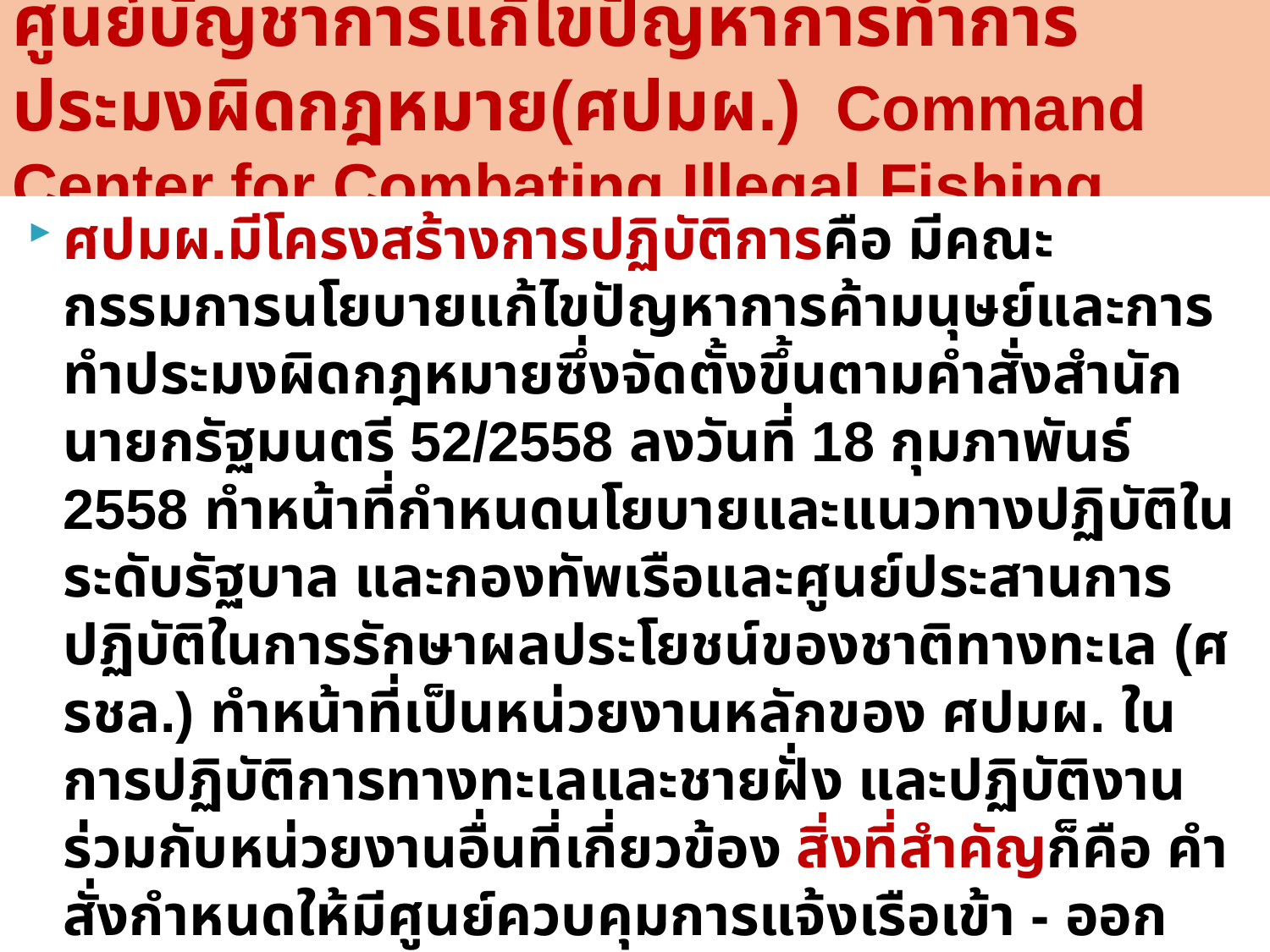

# ศูนย์บัญชาการแก้ไขปัญหาการทำการประมงผิดกฎหมาย(ศปมผ.)  Command Center for Combating Illegal Fishing

ศปมผ.มีโครงสร้างการปฏิบัติการคือ มีคณะกรรมการนโยบายแก้ไขปัญหาการค้ามนุษย์และการทำประมงผิดกฎหมายซึ่งจัดตั้งขึ้นตามคำสั่งสำนักนายกรัฐมนตรี 52/2558 ลงวันที่ 18 กุมภาพันธ์ 2558 ทำหน้าที่กำหนดนโยบายและแนวทางปฏิบัติในระดับรัฐบาล และกองทัพเรือและศูนย์ประสานการปฏิบัติในการรักษาผลประโยชน์ของชาติทางทะเล (ศรชล.) ทำหน้าที่เป็นหน่วยงานหลักของ ศปมผ. ในการปฏิบัติการทางทะเลและชายฝั่ง และปฏิบัติงานร่วมกับหน่วยงานอื่นที่เกี่ยวข้อง สิ่งที่สำคัญก็คือ คำสั่งกำหนดให้มีศูนย์ควบคุมการแจ้งเรือเข้า - ออก (Port In - Port Out Controlling Center) และศูนย์ให้บริการและอำนวยความสะดวกแก่เรือประมงแบบเบ็ดเสร็จ (Fishing One Stop Service) ประจำในแต่ละจังหวัดชายทะเลตามที่ ศปมผ. ประกาศกำหนด